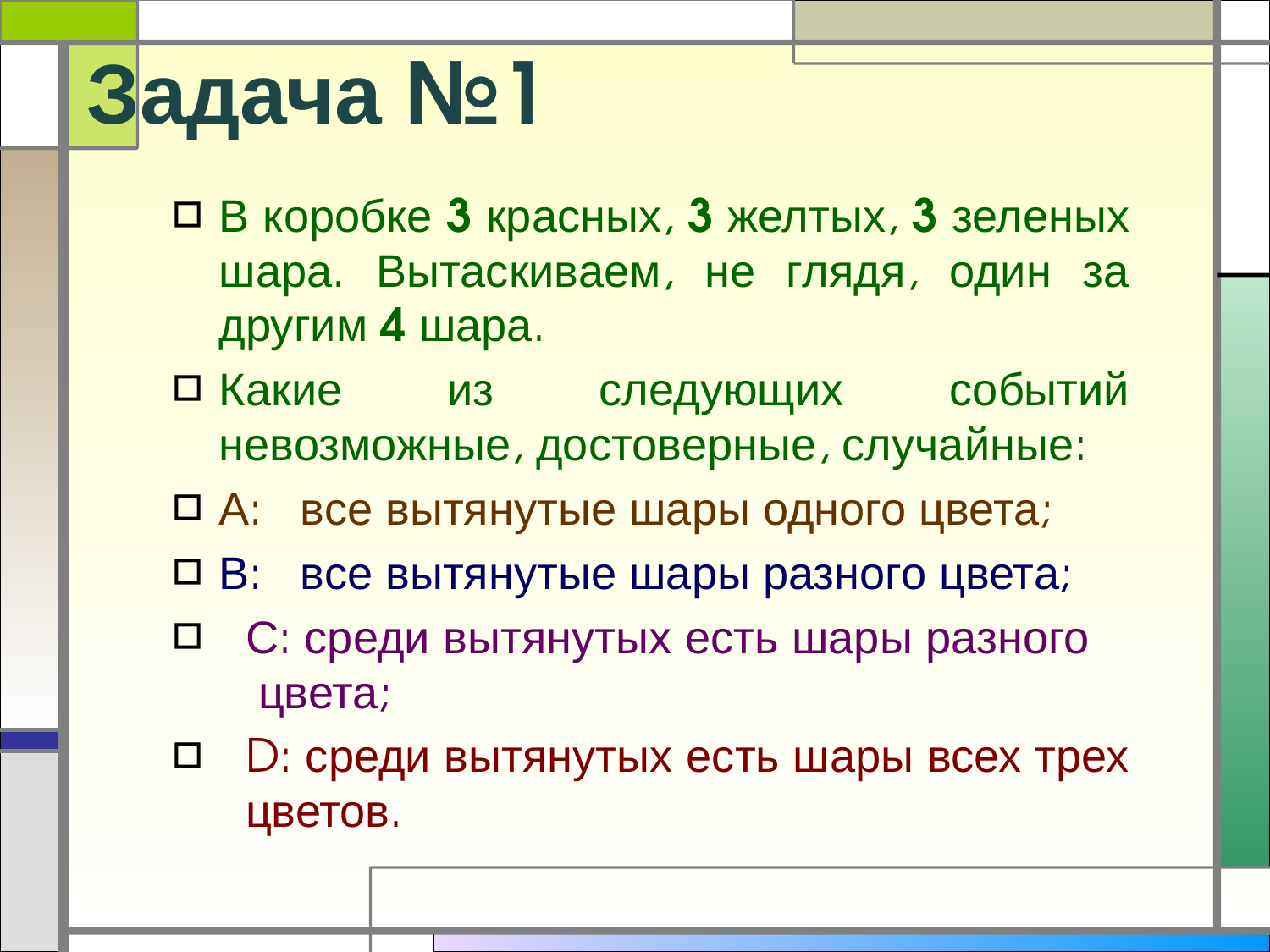

# Задача №1
В коробке 3 красных, 3 желтых, 3 зеленых шара. Вытаскиваем, не глядя, один за другим 4 шара.
Какие из следующих событий невозможные, достоверные, случайные:
А:   все вытянутые шары одного цвета;
В:   все вытянутые шары разного цвета;
С: среди вытянутых есть шары разного     цвета;
D: среди вытянутых есть шары всех трех цветов.